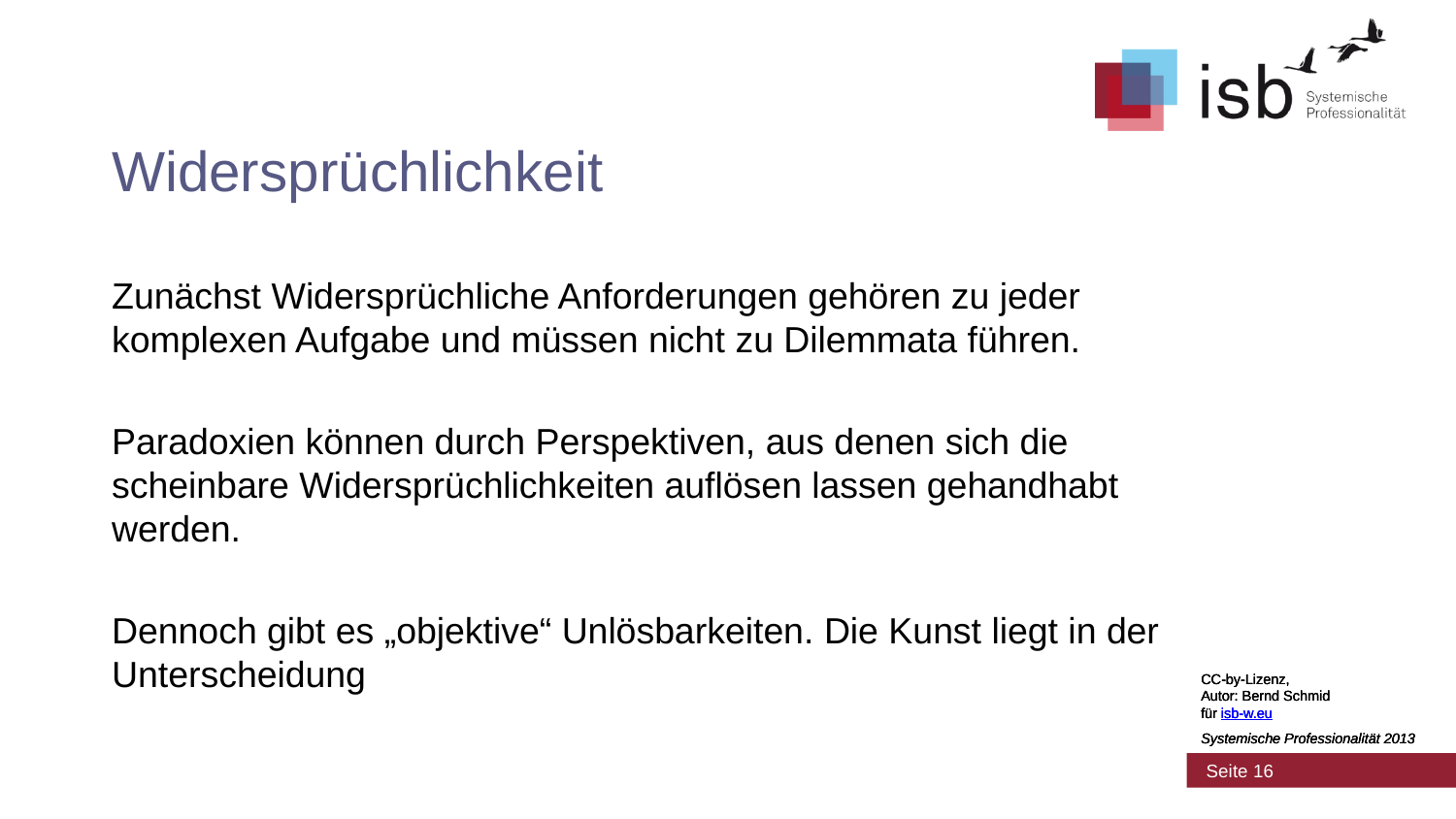

# Widersprüchlichkeit
Zunächst Widersprüchliche Anforderungen gehören zu jeder komplexen Aufgabe und müssen nicht zu Dilemmata führen.

Paradoxien können durch Perspektiven, aus denen sich die scheinbare Widersprüchlichkeiten auflösen lassen gehandhabt werden.

Dennoch gibt es „objektive“ Unlösbarkeiten. Die Kunst liegt in der Unterscheidung

CC-by-Lizenz,
Autor: Bernd Schmid
für isb-w.eu
Systemische Professionalität 2013

CC-by-Lizenz,
Autor: Bernd Schmid
für isb-w.eu
Systemische Professionalität 2013
 Seite 16